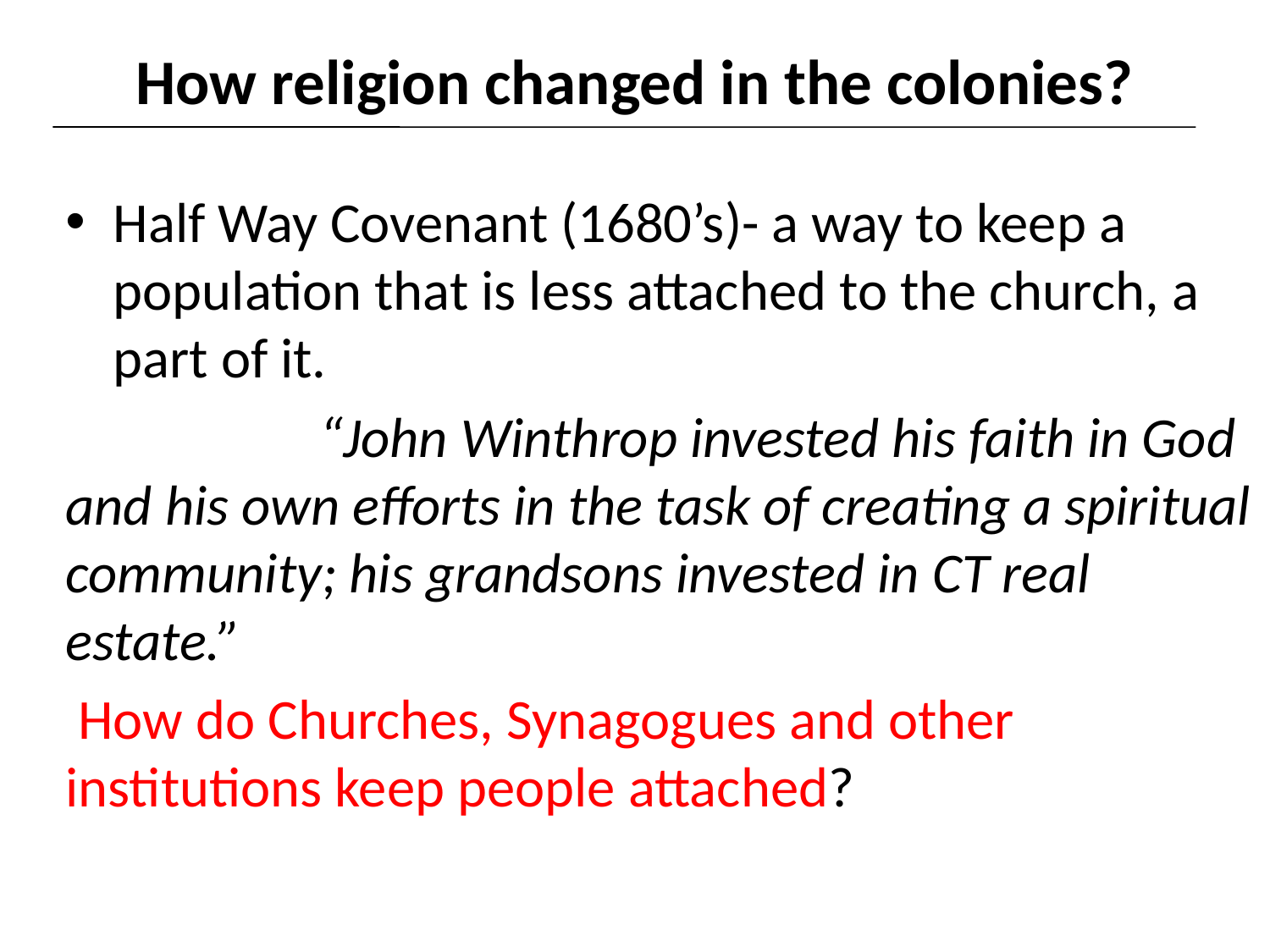

# How religion changed in the colonies?

Half Way Covenant (1680’s)- a way to keep a population that is less attached to the church, a part of it.
		“John Winthrop invested his faith in God and his own efforts in the task of creating a spiritual community; his grandsons invested in CT real estate.”
 How do Churches, Synagogues and other institutions keep people attached?